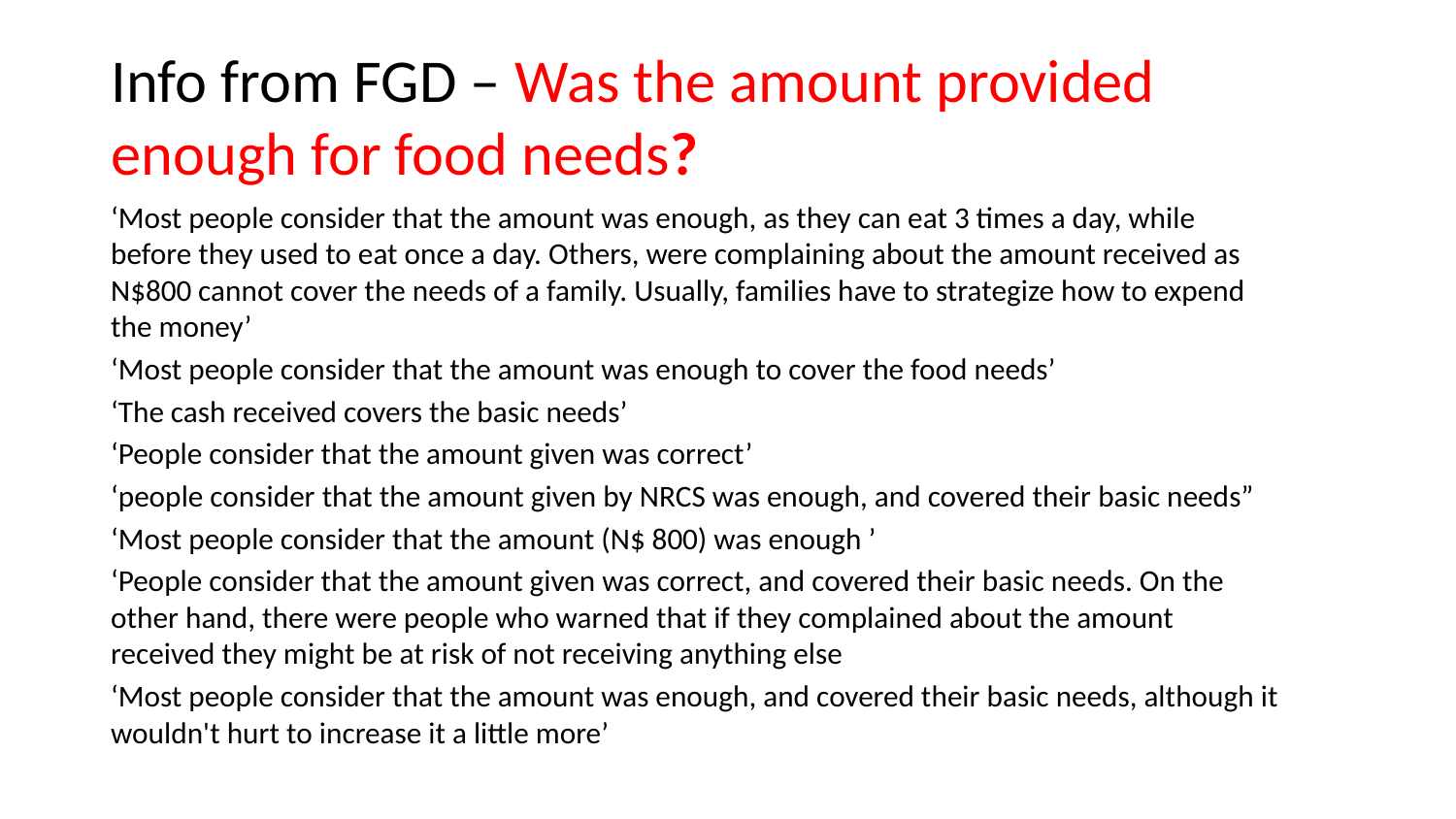

# Info from FGD – Was the amount provided enough for food needs?
‘Most people consider that the amount was enough, as they can eat 3 times a day, while before they used to eat once a day. Others, were complaining about the amount received as N$800 cannot cover the needs of a family. Usually, families have to strategize how to expend the money’
‘Most people consider that the amount was enough to cover the food needs’
‘The cash received covers the basic needs’
‘People consider that the amount given was correct’
‘people consider that the amount given by NRCS was enough, and covered their basic needs”
‘Most people consider that the amount (N$ 800) was enough ’
‘People consider that the amount given was correct, and covered their basic needs. On the other hand, there were people who warned that if they complained about the amount received they might be at risk of not receiving anything else
‘Most people consider that the amount was enough, and covered their basic needs, although it wouldn't hurt to increase it a little more’